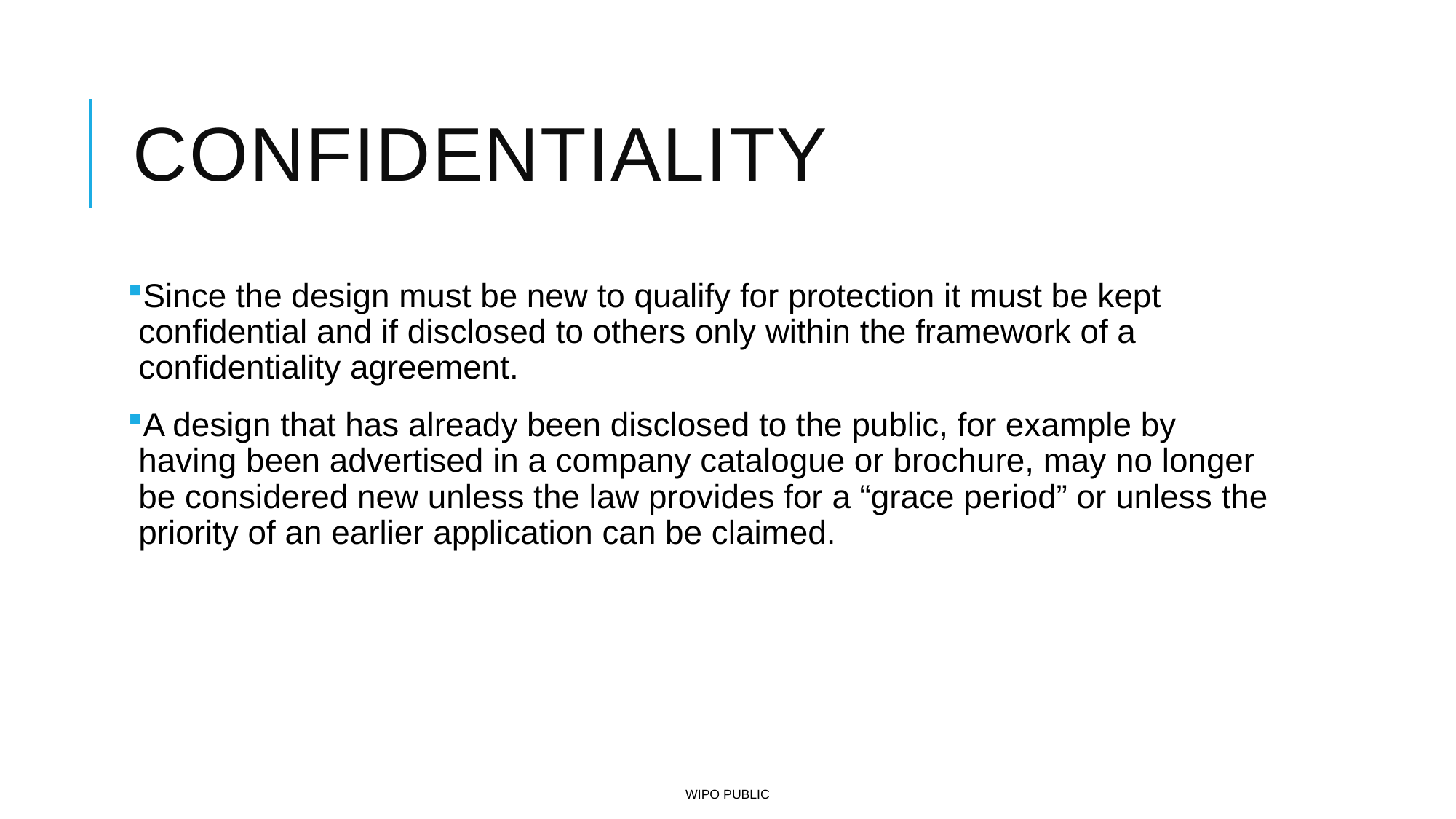

# Confidentiality
Since the design must be new to qualify for protection it must be kept confidential and if disclosed to others only within the framework of a confidentiality agreement.
A design that has already been disclosed to the public, for example by having been advertised in a company catalogue or brochure, may no longer be considered new unless the law provides for a “grace period” or unless the priority of an earlier application can be claimed.